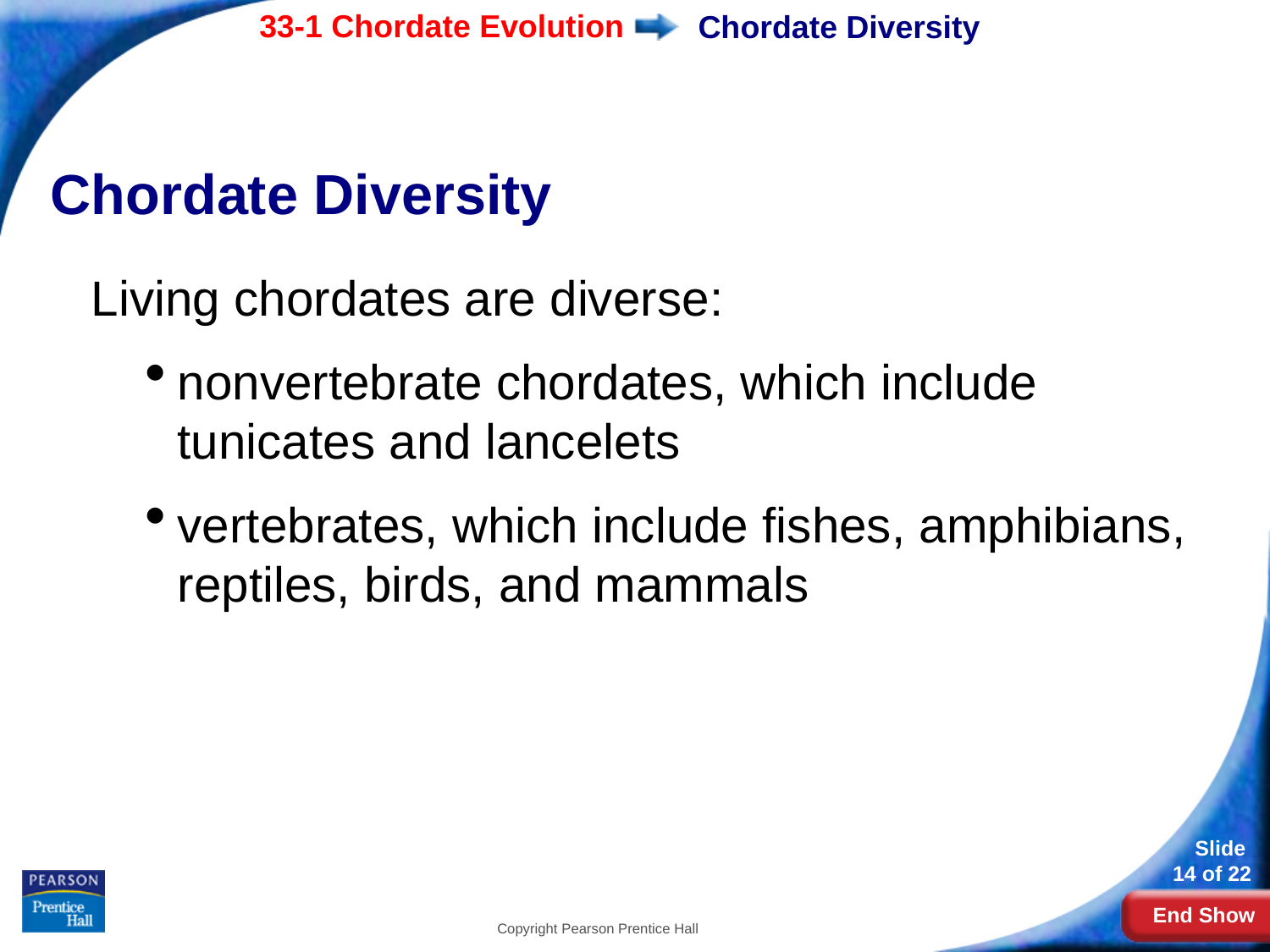

# Chordate Diversity
Chordate Diversity
Living chordates are diverse:
nonvertebrate chordates, which include tunicates and lancelets
vertebrates, which include fishes, amphibians, reptiles, birds, and mammals

Copyright Pearson Prentice Hall